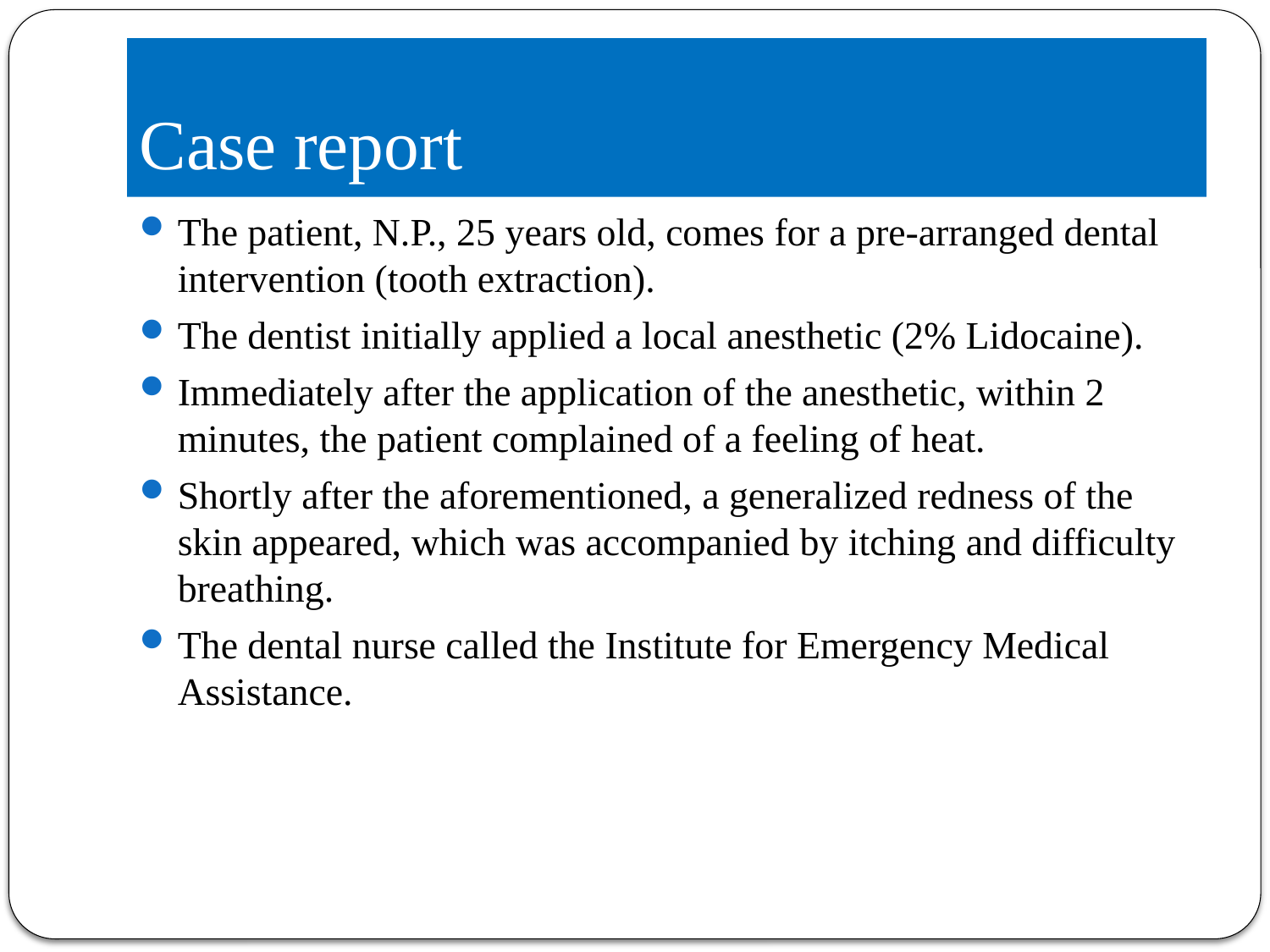

# Case report
The patient, N.P., 25 years old, comes for a pre-arranged dental intervention (tooth extraction).
The dentist initially applied a local anesthetic (2% Lidocaine).
Immediately after the application of the anesthetic, within 2 minutes, the patient complained of a feeling of heat.
Shortly after the aforementioned, a generalized redness of the skin appeared, which was accompanied by itching and difficulty breathing.
The dental nurse called the Institute for Emergency Medical Assistance.